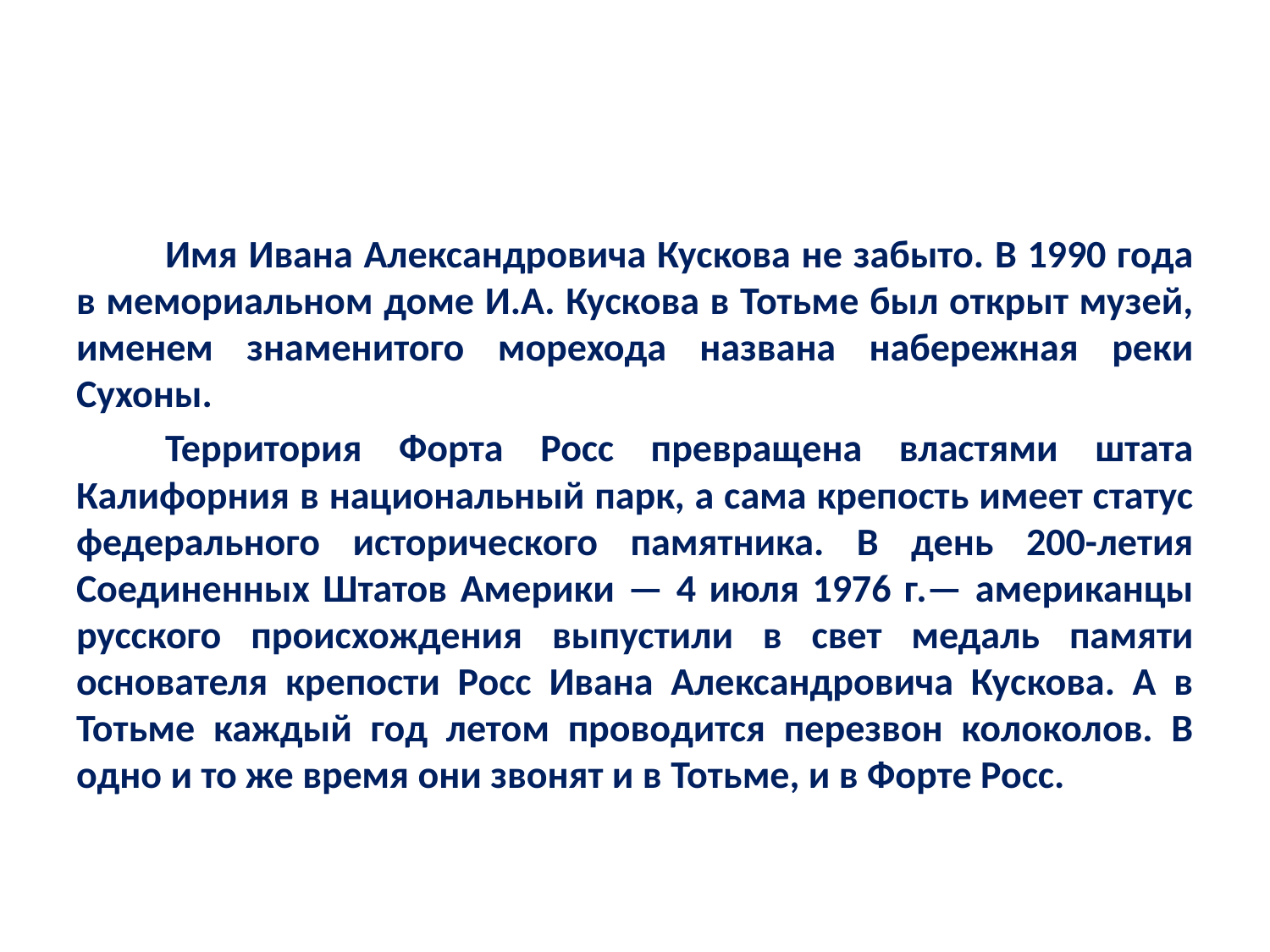

#
Имя Ивана Александровича Кускова не забыто. В 1990 года в мемориальном доме И.А. Кускова в Тотьме был открыт музей, именем знаменитого морехода названа набережная реки Сухоны.
Территория Форта Росс превращена властями штата Калифорния в национальный парк, а сама крепость имеет статус федерального исторического памятника. В день 200-летия Соединенных Штатов Америки — 4 июля 1976 г.— американцы русского происхождения выпустили в свет медаль памяти основателя крепости Росс Ивана Александровича Кускова. А в Тотьме каждый год летом проводится перезвон колоколов. В одно и то же время они звонят и в Тотьме, и в Форте Росс.